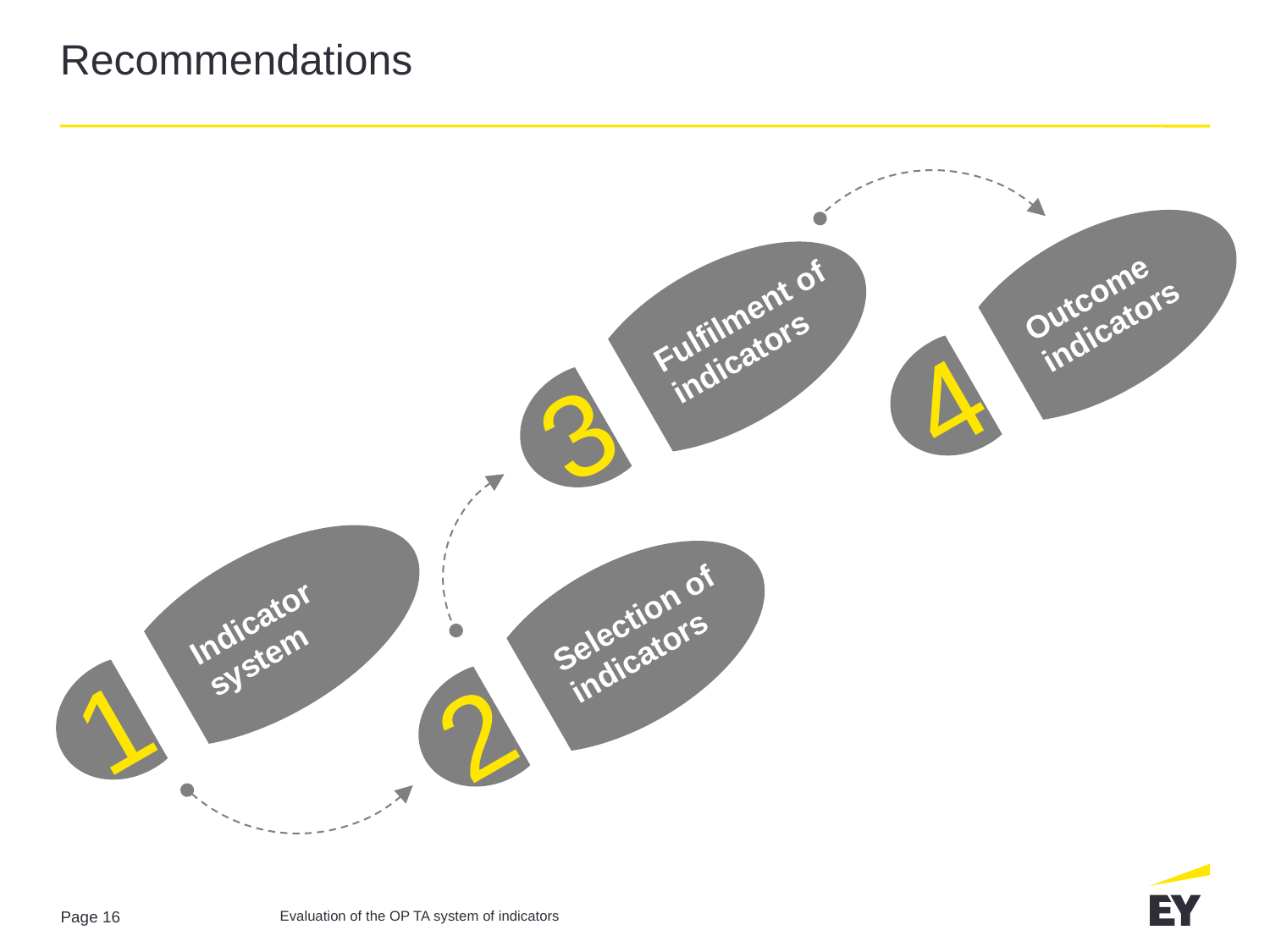

# Recommendations

Outcome indicators
Fulfilment of indicators
4
3

Indicator system
Selection of indicators

1
2

Evaluation of the OP TA system of indicators